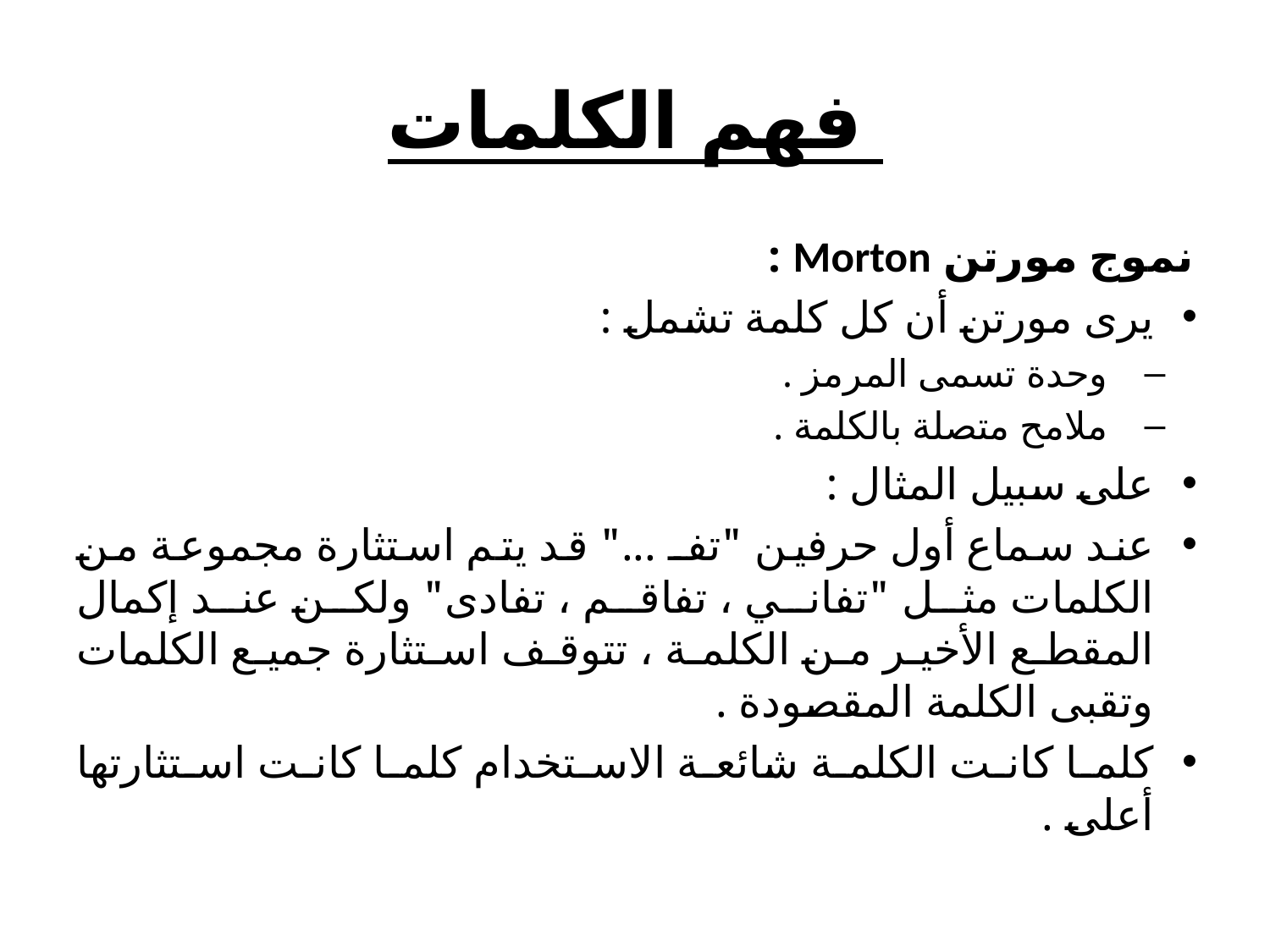

# فهم الكلمات
نموج مورتن Morton :
يرى مورتن أن كل كلمة تشمل :
وحدة تسمى المرمز .
ملامح متصلة بالكلمة .
على سبيل المثال :
عند سماع أول حرفين "تفـ ..." قد يتم استثارة مجموعة من الكلمات مثل "تفاني ، تفاقم ، تفادى" ولكن عند إكمال المقطع الأخير من الكلمة ، تتوقف استثارة جميع الكلمات وتقبى الكلمة المقصودة .
كلما كانت الكلمة شائعة الاستخدام كلما كانت استثارتها أعلى .